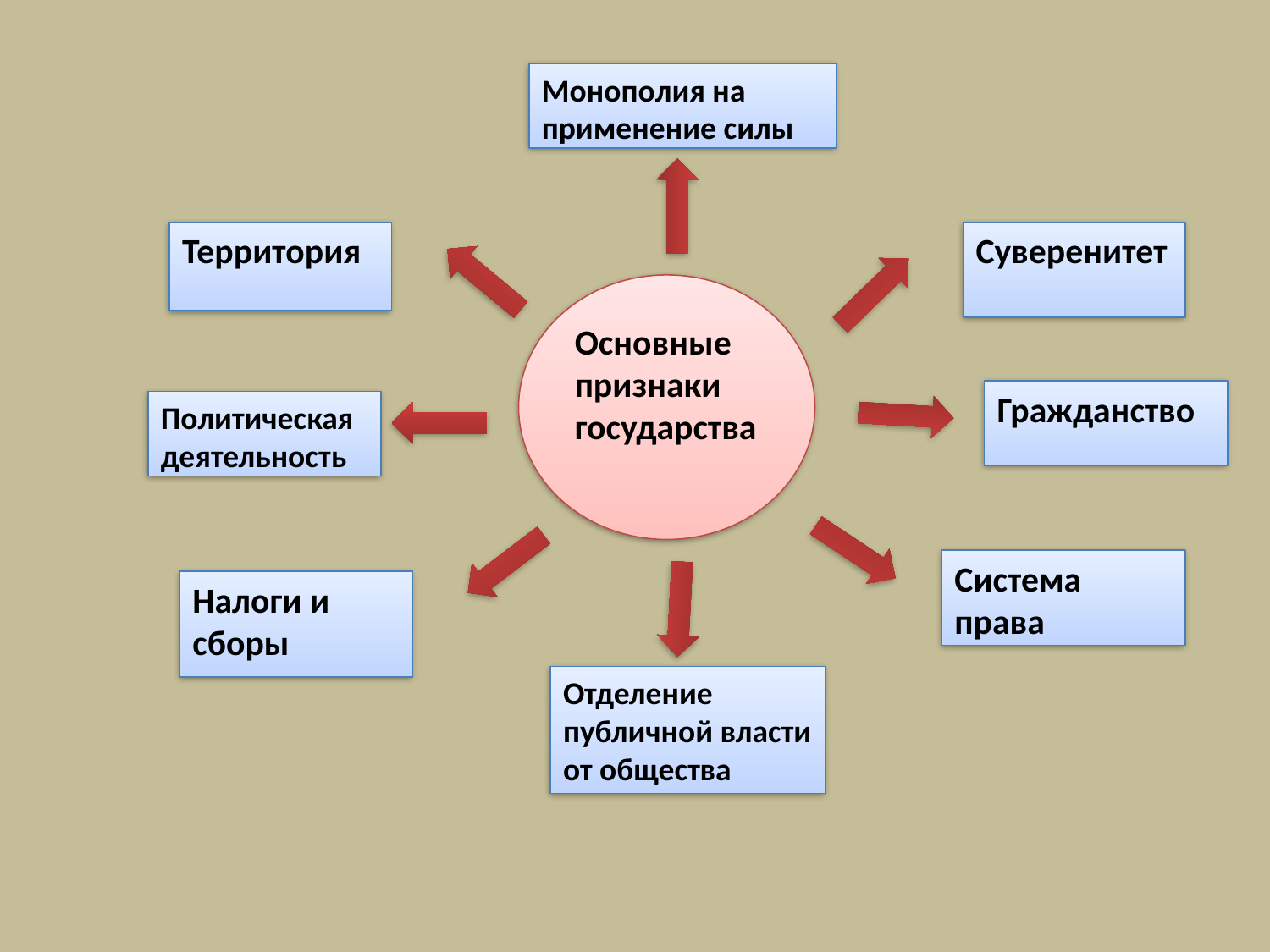

Монополия на применение силы

Территория
Суверенитет

Основные признаки государства
Гражданство
Политическая деятельность

Система права
Налоги и сборы

Отделение публичной власти от общества